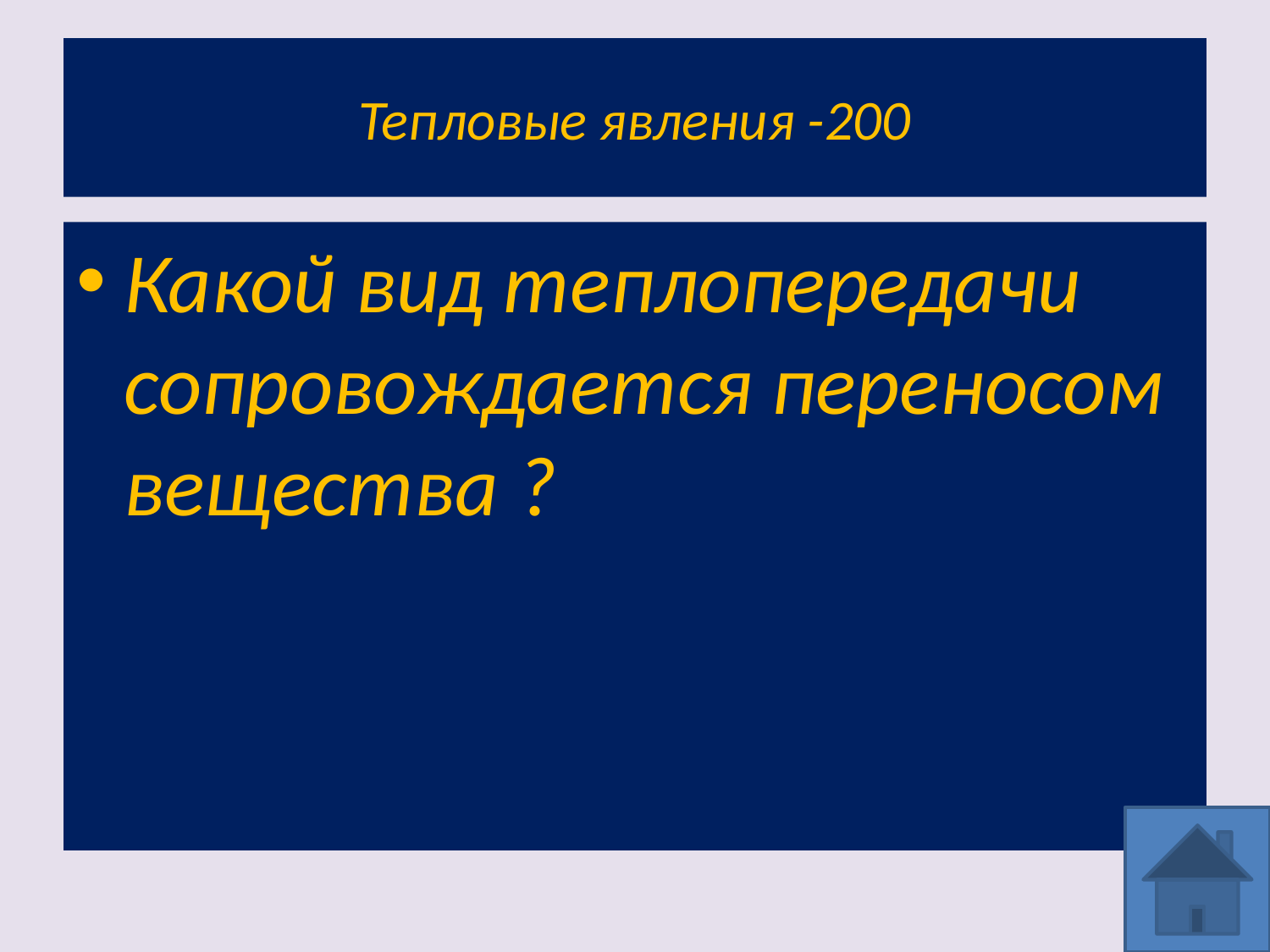

# Тепловые явления -200
Какой вид теплопередачи сопровождается переносом вещества ?